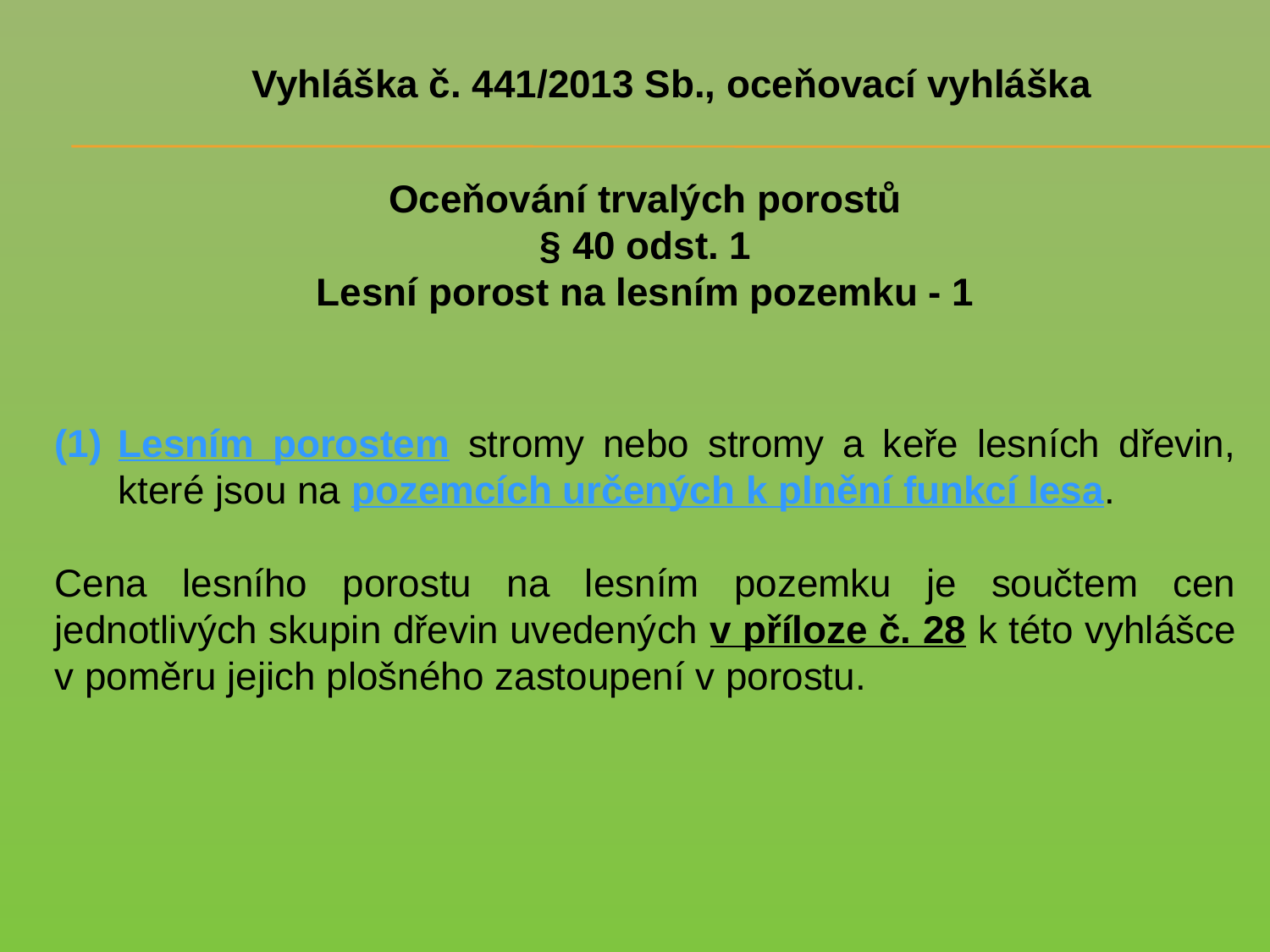

# Vyhláška č. 441/2013 Sb., oceňovací vyhláška
Oceňování trvalých porostů
§ 40 odst. 1
Lesní porost na lesním pozemku - 1
Lesním porostem stromy nebo stromy a keře lesních dřevin, které jsou na pozemcích určených k plnění funkcí lesa.

Cena lesního porostu na lesním pozemku je součtem cen jednotlivých skupin dřevin uvedených v příloze č. 28 k této vyhlášce v poměru jejich plošného zastoupení v porostu.